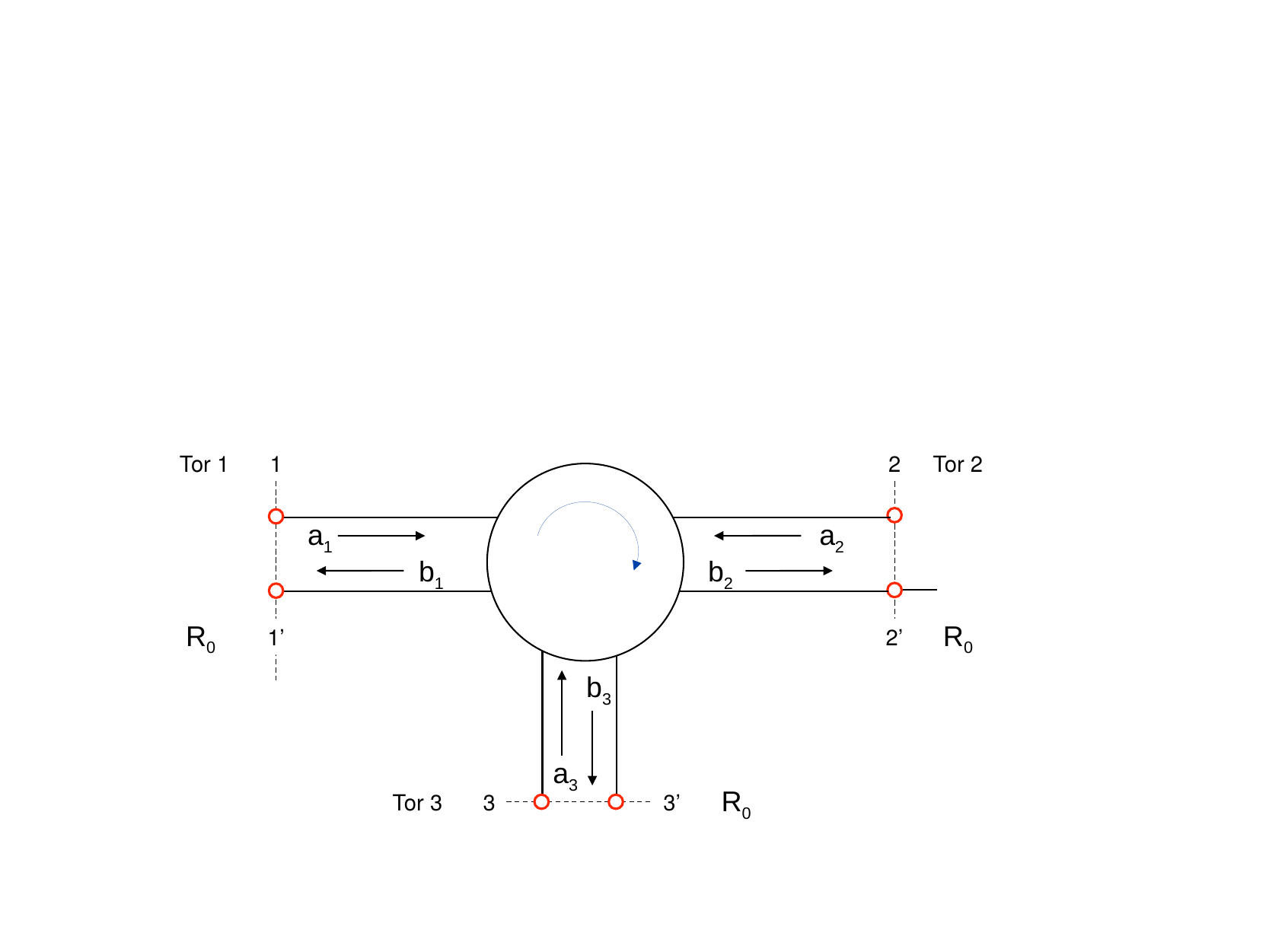

Tor 1
1
2
Tor 2

a2
a1

b1
b2

R0
R0

1’
2’
b3

a3
R0
Tor 3
3
3’